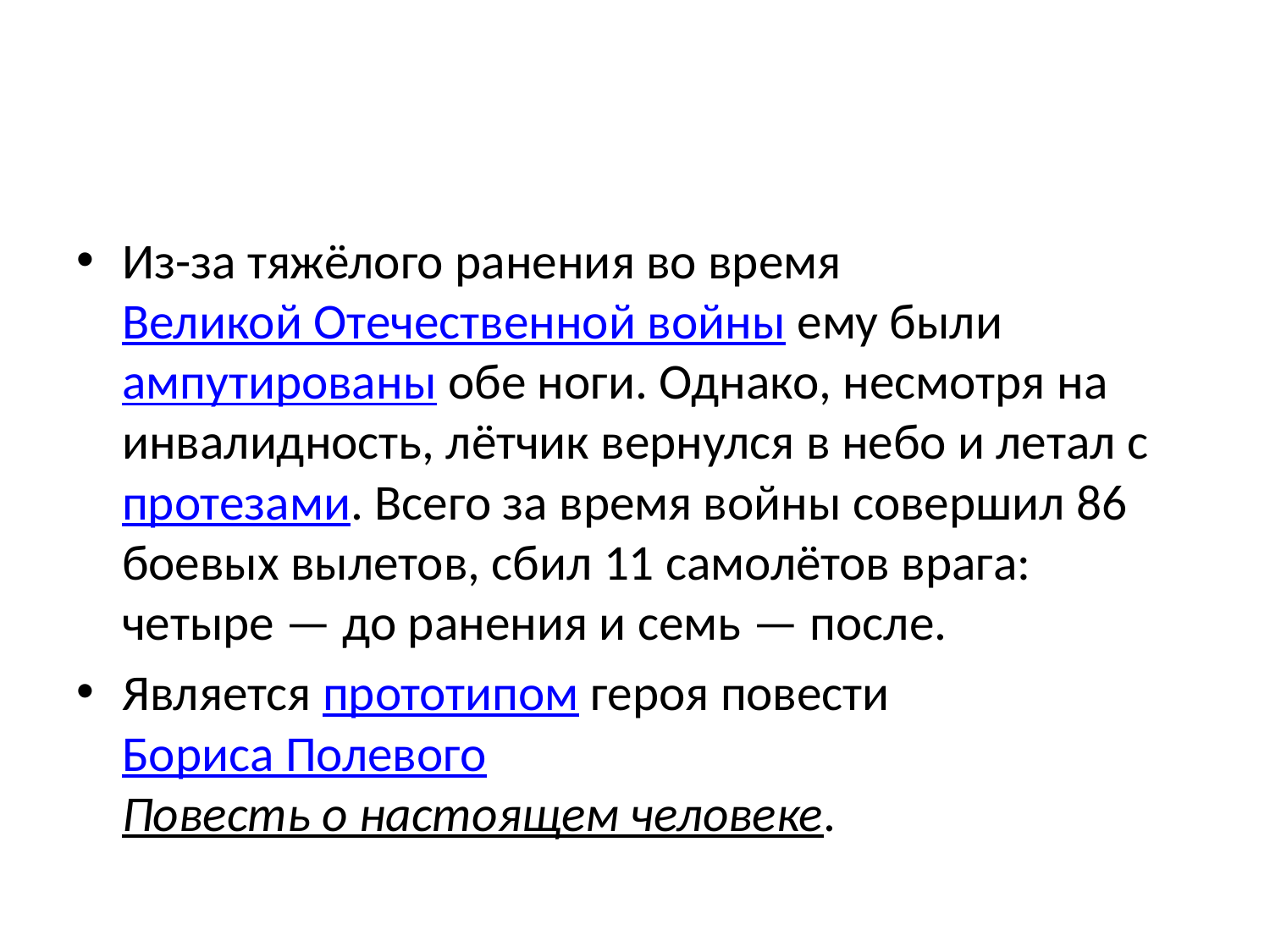

#
Из-за тяжёлого ранения во время Великой Отечественной войны ему были ампутированы обе ноги. Однако, несмотря на инвалидность, лётчик вернулся в небо и летал с протезами. Всего за время войны совершил 86 боевых вылетов, сбил 11 самолётов врага: четыре — до ранения и семь — после.
Является прототипом героя повести Бориса Полевого Повесть о настоящем человеке.